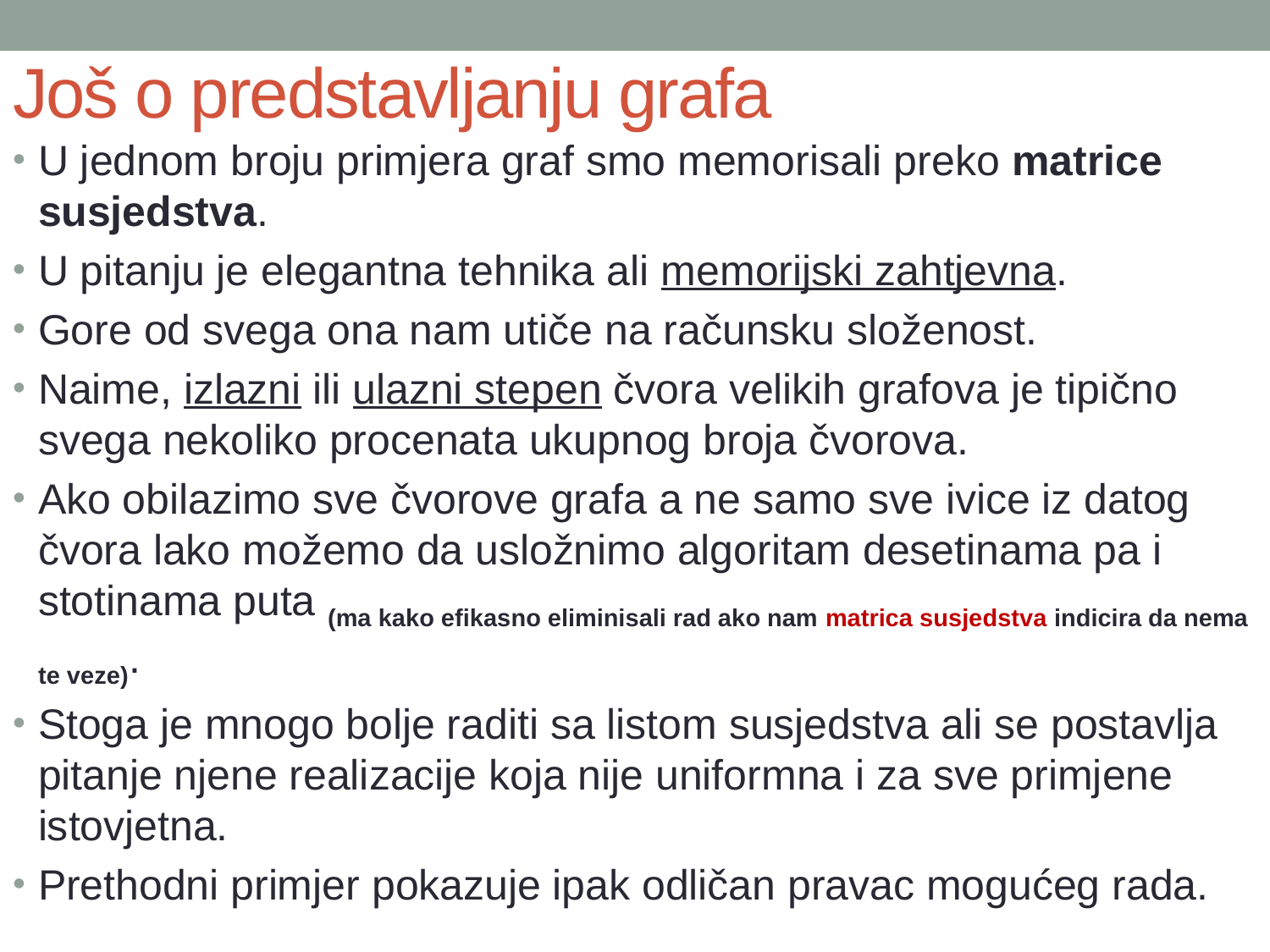

# Još o predstavljanju grafa
U jednom broju primjera graf smo memorisali preko matrice susjedstva.
U pitanju je elegantna tehnika ali memorijski zahtjevna.
Gore od svega ona nam utiče na računsku složenost.
Naime, izlazni ili ulazni stepen čvora velikih grafova je tipično svega nekoliko procenata ukupnog broja čvorova.
Ako obilazimo sve čvorove grafa a ne samo sve ivice iz datog čvora lako možemo da usložnimo algoritam desetinama pa i stotinama puta (ma kako efikasno eliminisali rad ako nam matrica susjedstva indicira da nema te veze).
Stoga je mnogo bolje raditi sa listom susjedstva ali se postavlja pitanje njene realizacije koja nije uniformna i za sve primjene istovjetna.
Prethodni primjer pokazuje ipak odličan pravac mogućeg rada.